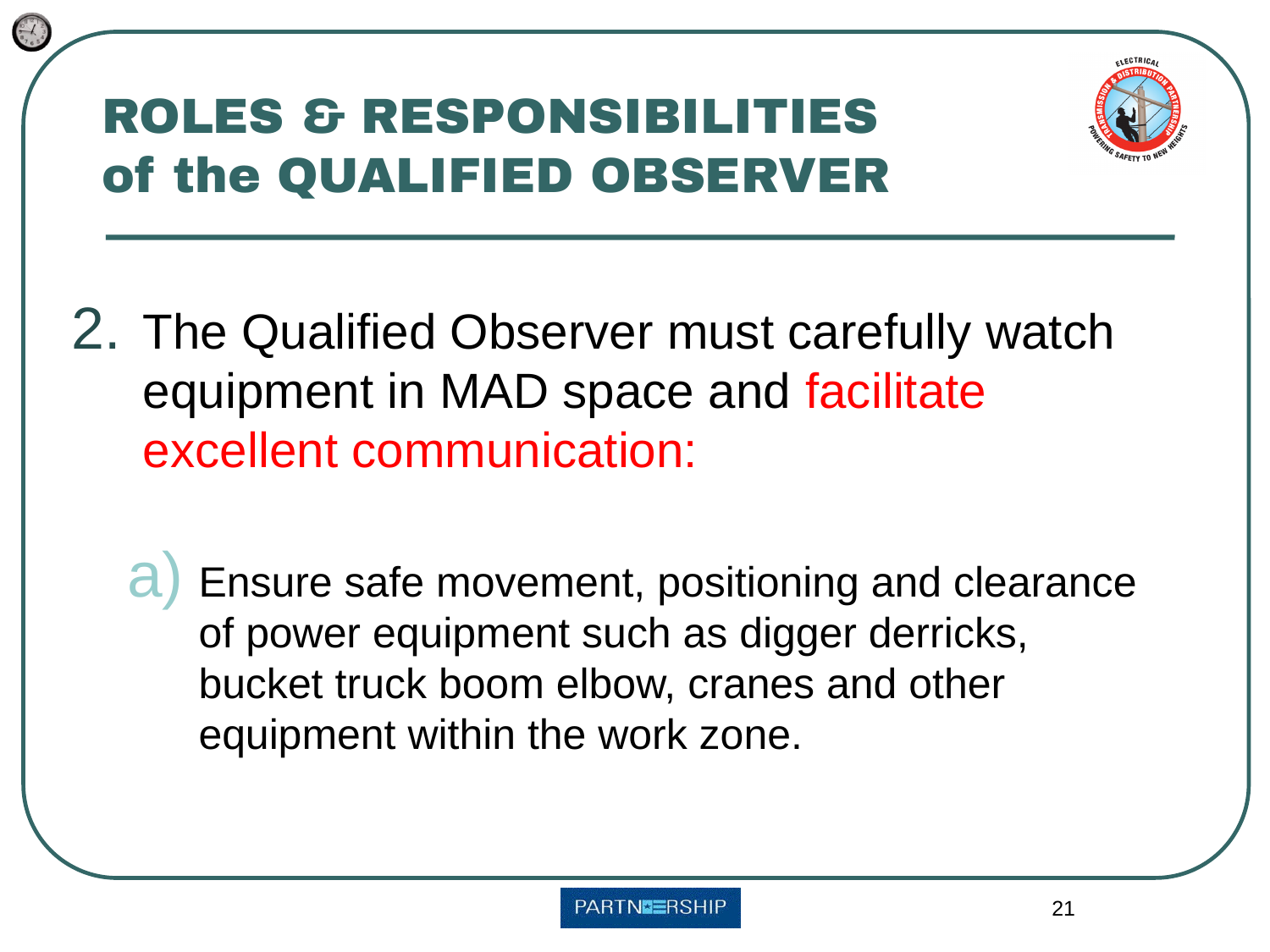

# ROLES & RESPONSIBILITIES of the QUALIFIED OBSERVER
The Qualified Observer must carefully watch equipment in MAD space and facilitate excellent communication:

Ensure safe movement, positioning and clearance of power equipment such as digger derricks, bucket truck boom elbow, cranes and other equipment within the work zone.
21